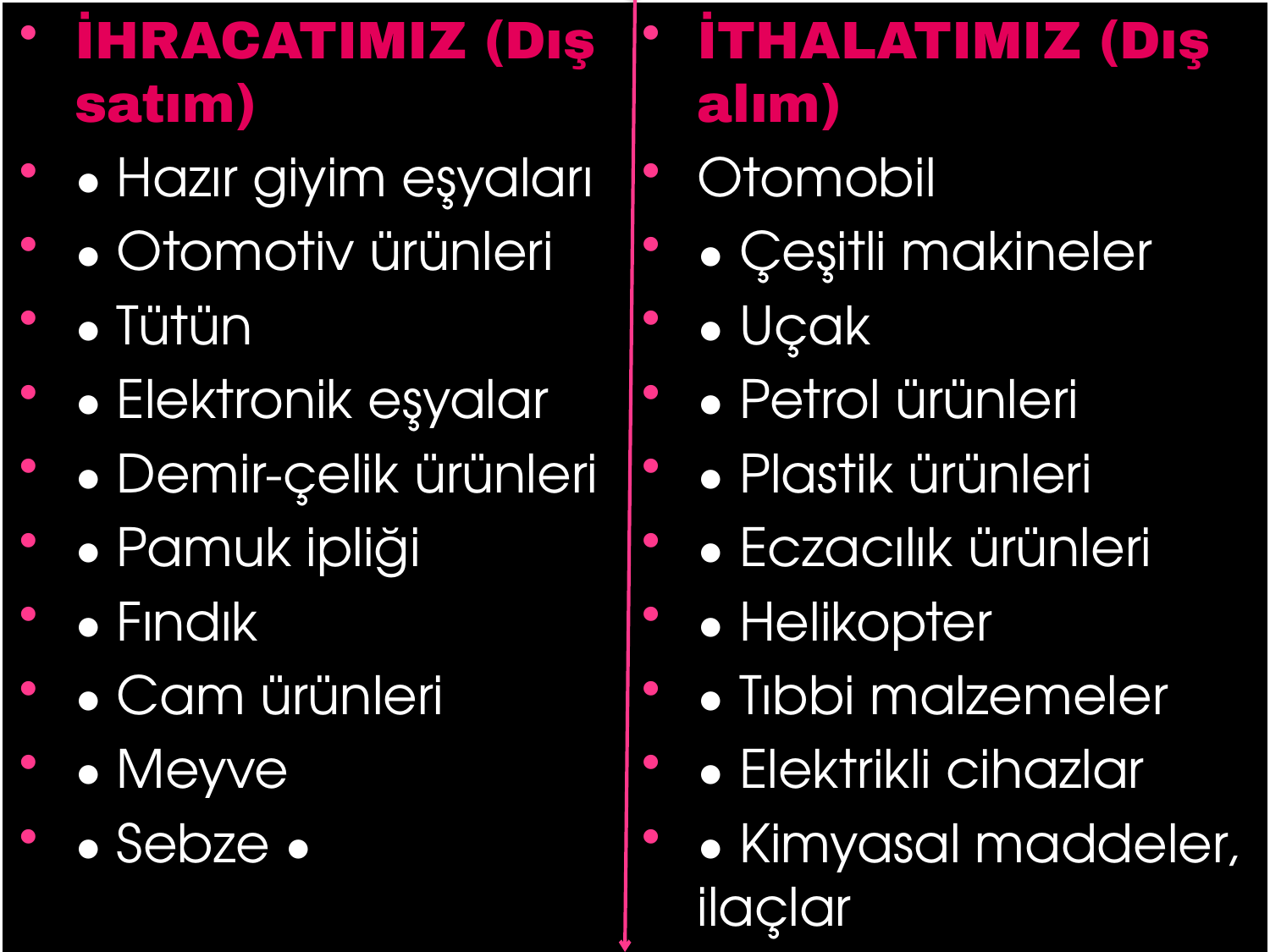

İHRACATIMIZ (Dış satım)
• Hazır giyim eşyaları
• Otomotiv ürünleri
• Tütün
• Elektronik eşyalar
• Demir-çelik ürünleri
• Pamuk ipliği
• Fındık
• Cam ürünleri
• Meyve
• Sebze •

İTHALATIMIZ (Dış alım)
Otomobil
• Çeşitli makineler
• Uçak
• Petrol ürünleri
• Plastik ürünleri
• Eczacılık ürünleri
• Helikopter
• Tıbbi malzemeler
• Elektrikli cihazlar
• Kimyasal maddeler, ilaçlar